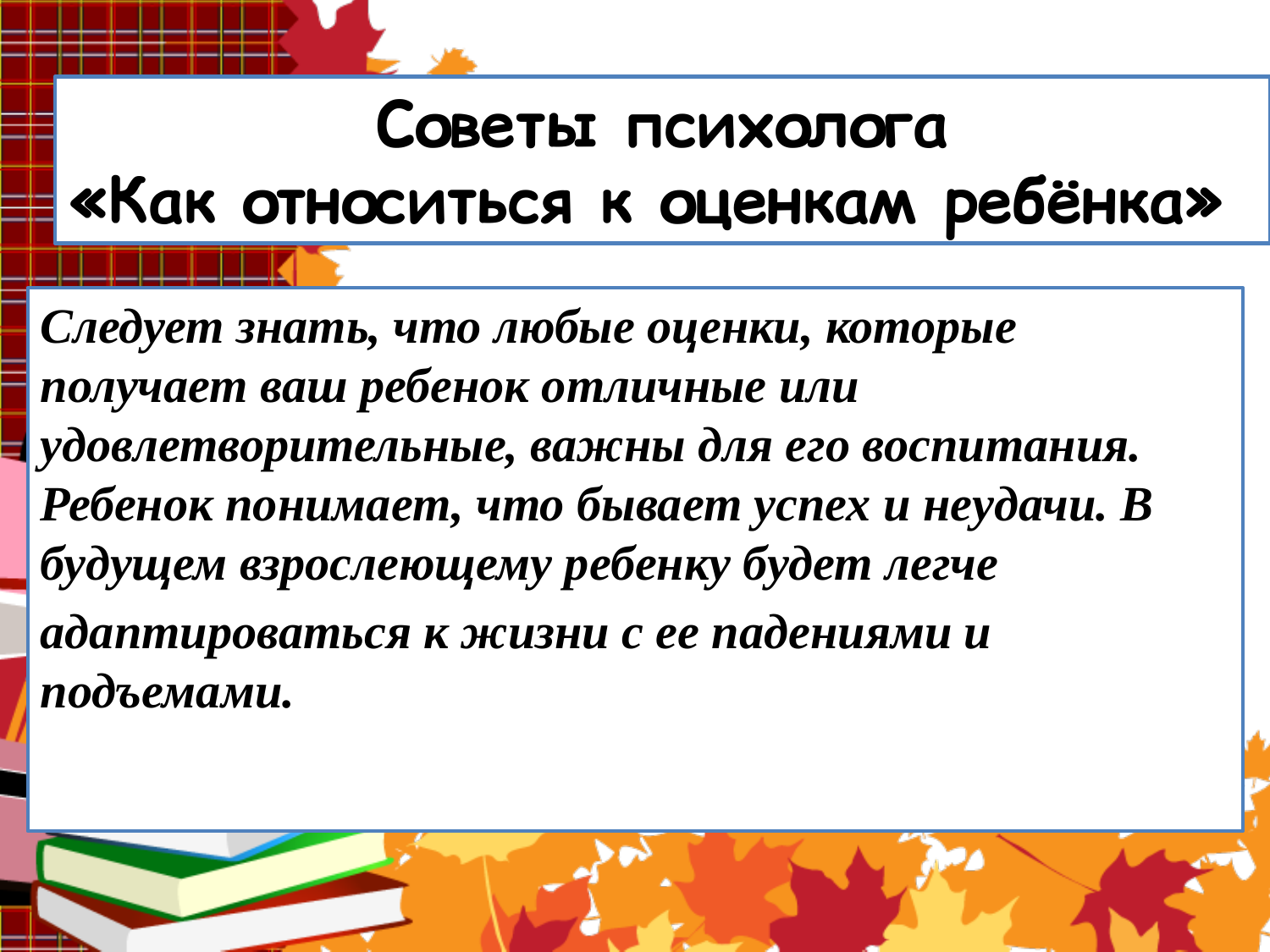

Советы психолога
«Как относиться к оценкам ребёнка»
Следует знать, что любые оценки, которые получает ваш ребенок отличные или удовлетворительные, важны для его воспитания. Ребенок понимает, что бывает успех и неудачи. В будущем взрослеющему ребенку будет легче
адаптироваться к жизни с ее падениями и подъемами.